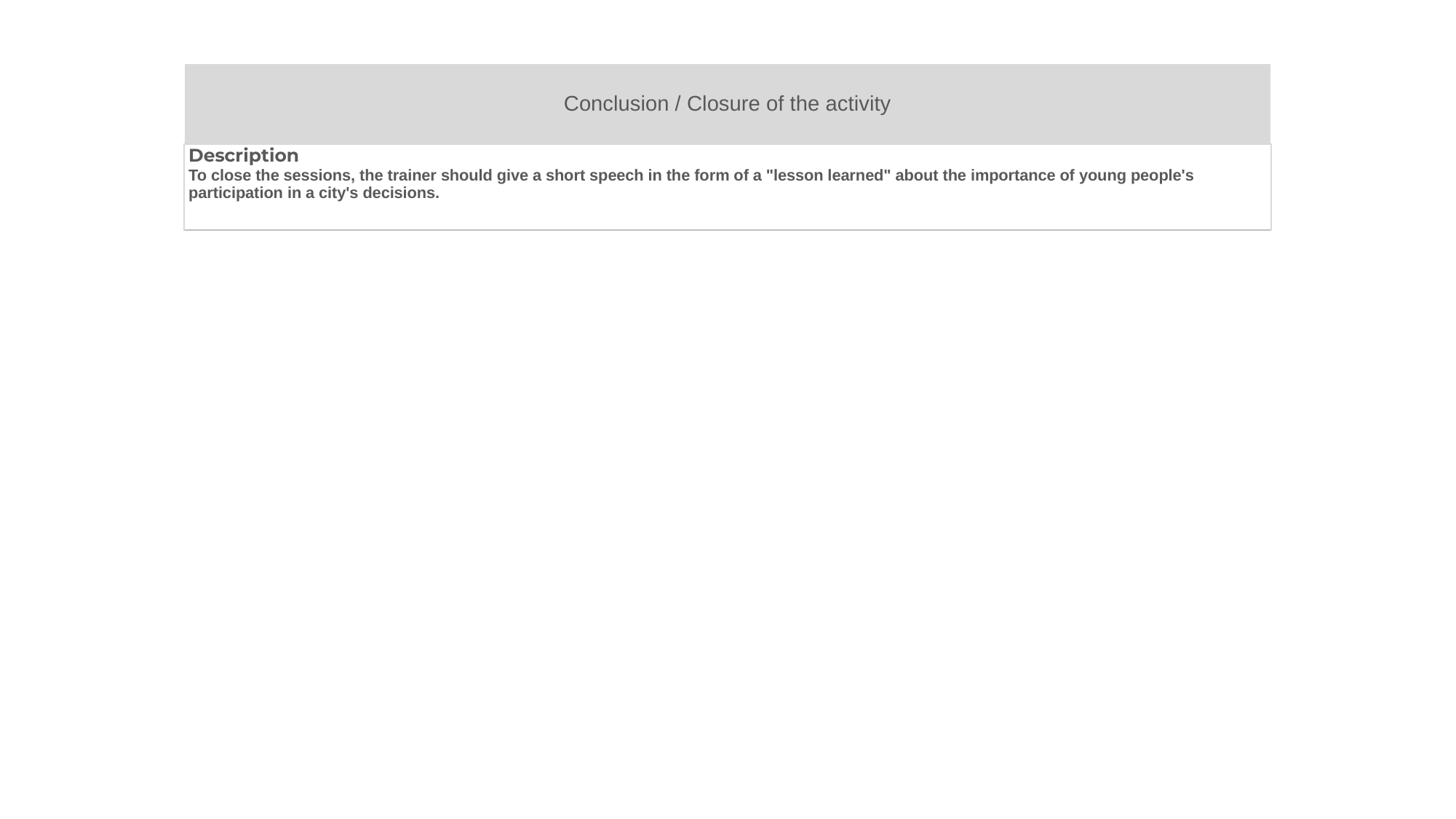

| Conclusion / Closure of the activity |
| --- |
| Description To close the sessions, the trainer should give a short speech in the form of a "lesson learned" about the importance of young people's participation in a city's decisions. |